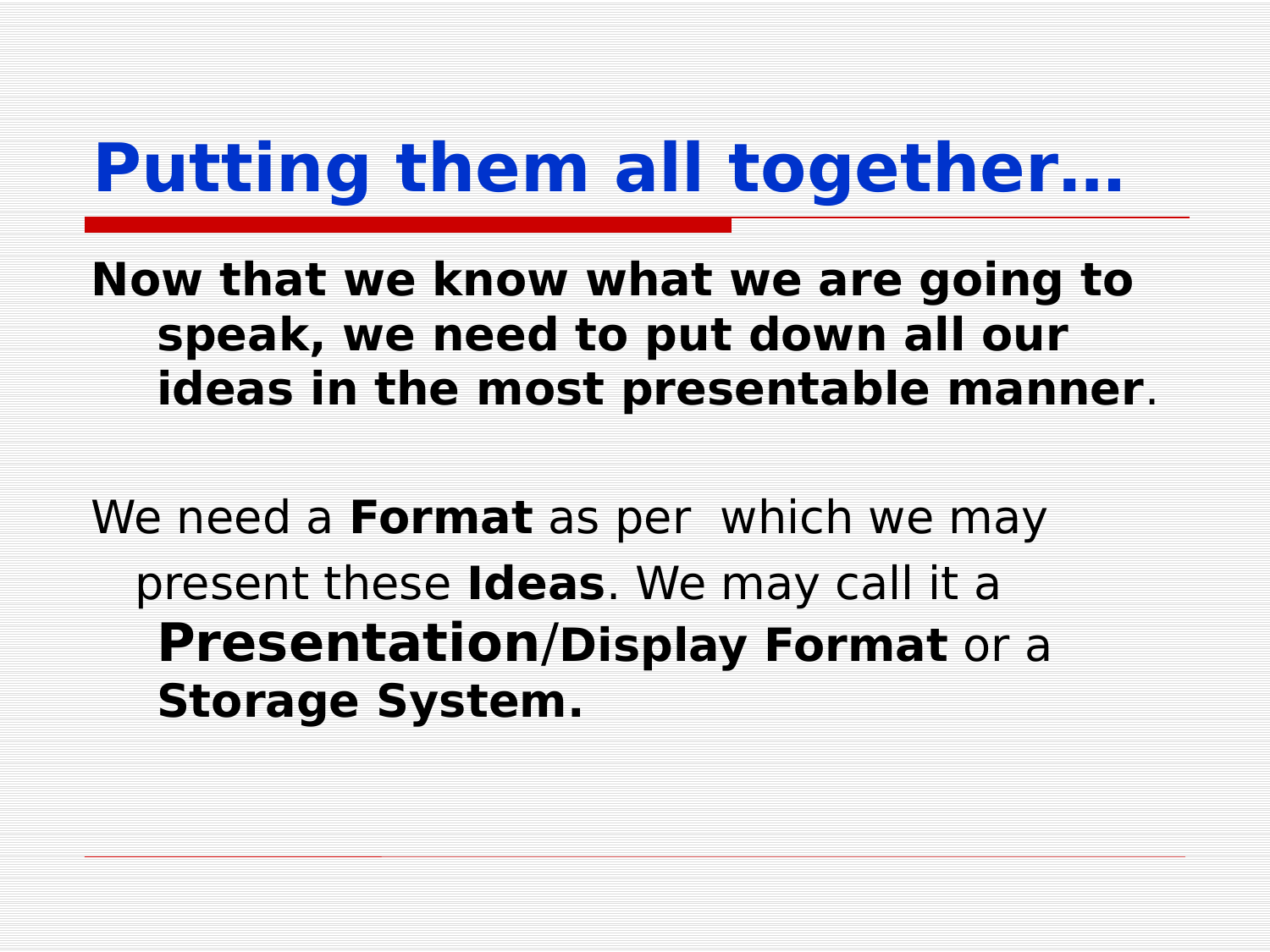

# Putting them all together…
Now that we know what we are going to speak, we need to put down all our ideas in the most presentable manner.

We need a Format as per  which we may
   present these Ideas. We may call it a Presentation/Display Format or a Storage System.